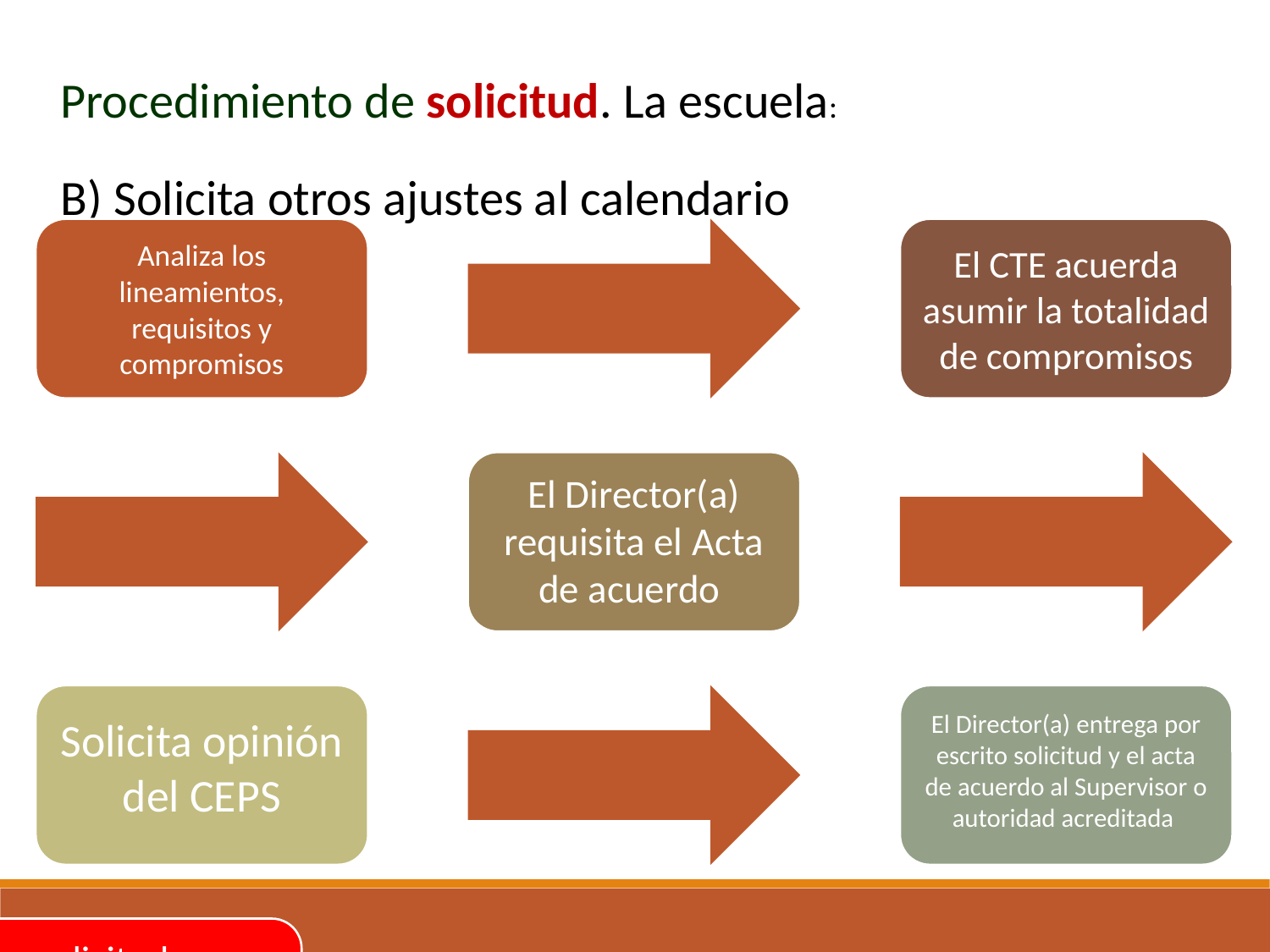

Procedimiento de solicitud. La escuela:

B) Solicita otros ajustes al calendario
Analiza los lineamientos, requisitos y compromisos
El CTE acuerda asumir la totalidad de compromisos
El Director(a) requisita el Acta de acuerdo
Solicita opinión del CEPS
El Director(a) entrega por escrito solicitud y el acta de acuerdo al Supervisor o autoridad acreditada